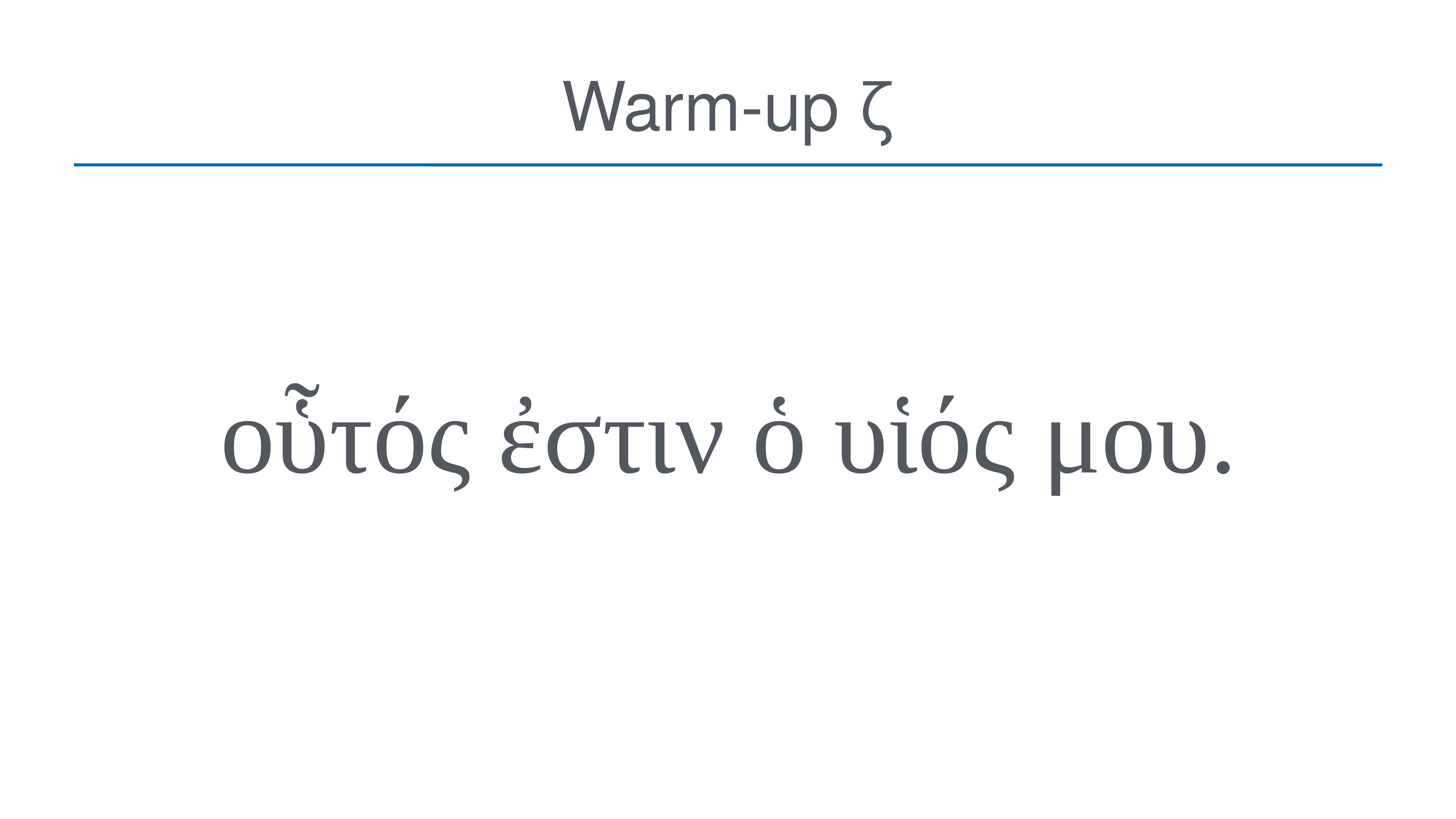

# Warm-up ζ
οὗτός ἐστιν ὁ υἱός μου.